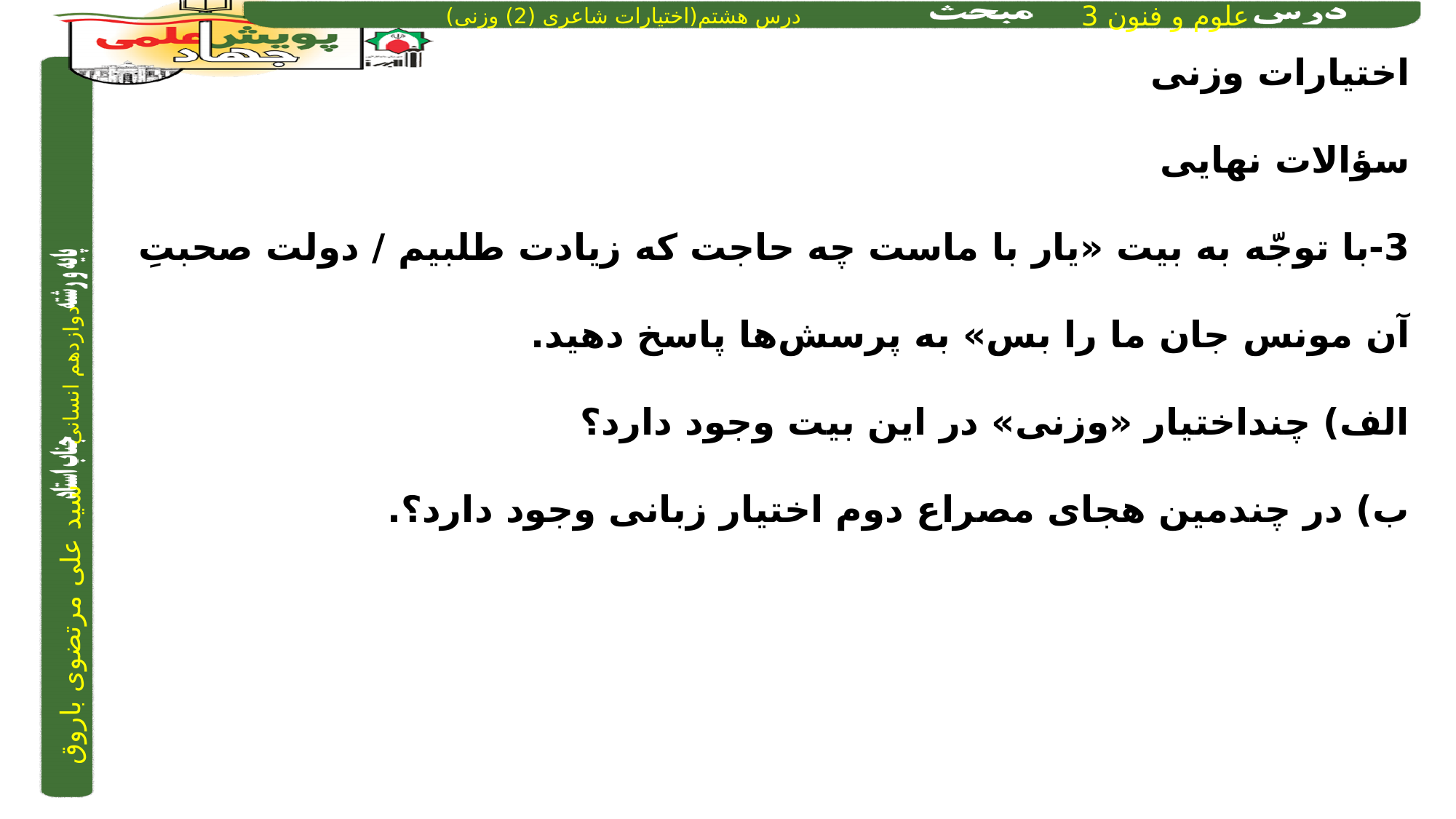

اختیارات وزنی
سؤالات نهایی
3-با توجّه به بیت «یار با ماست چه حاجت که زیادت طلبیم / دولت صحبتِ آن مونس جان ما را بس» به پرسش‌ها پاسخ دهید.
الف) چنداختیار «وزنی» در این بیت وجود دارد؟
ب) در چندمین هجای مصراع دوم اختیار زبانی وجود دارد؟.